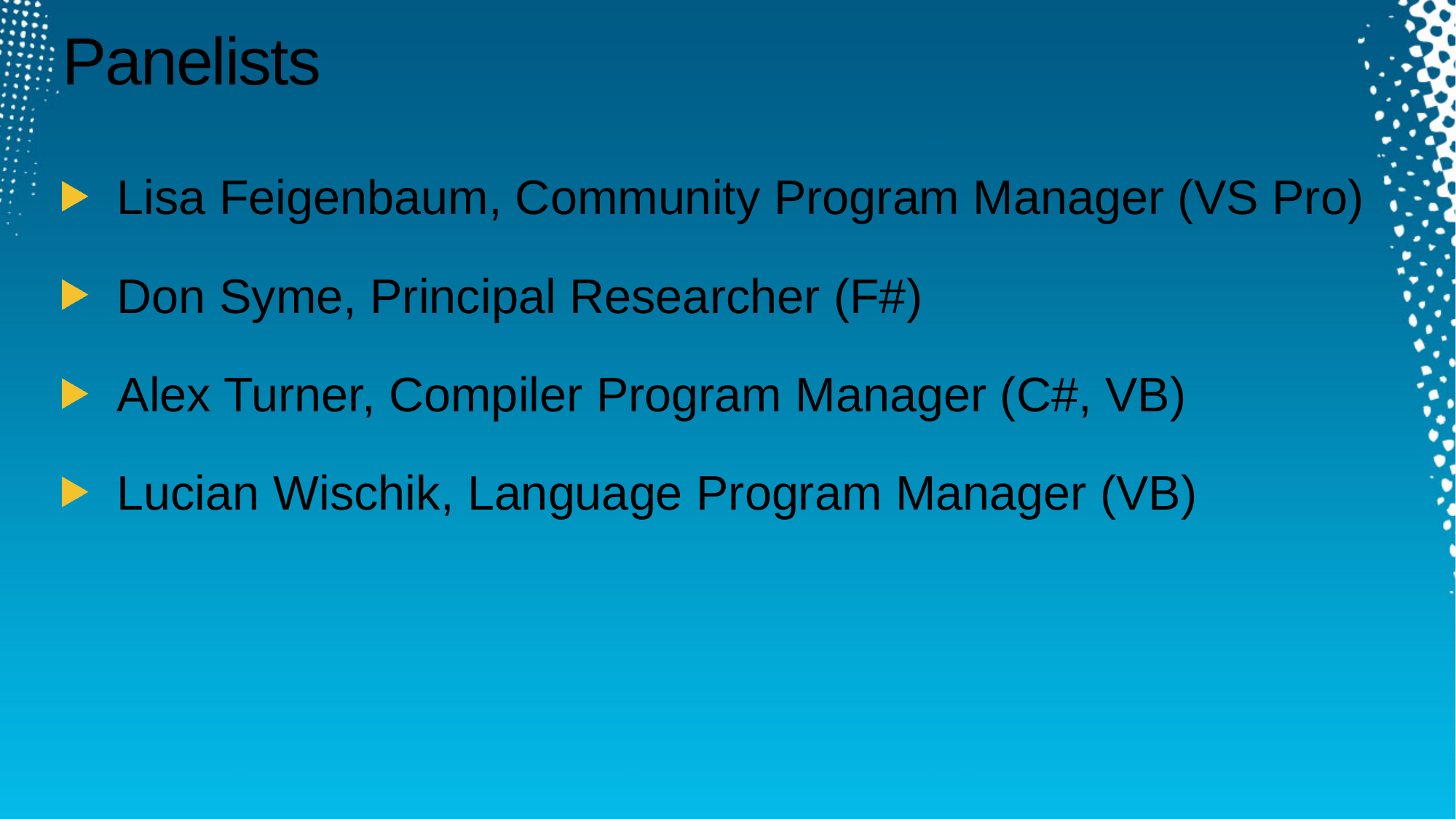

# Panelists
Lisa Feigenbaum, Community Program Manager (VS Pro)
Don Syme, Principal Researcher (F#)
Alex Turner, Compiler Program Manager (C#, VB)
Lucian Wischik, Language Program Manager (VB)